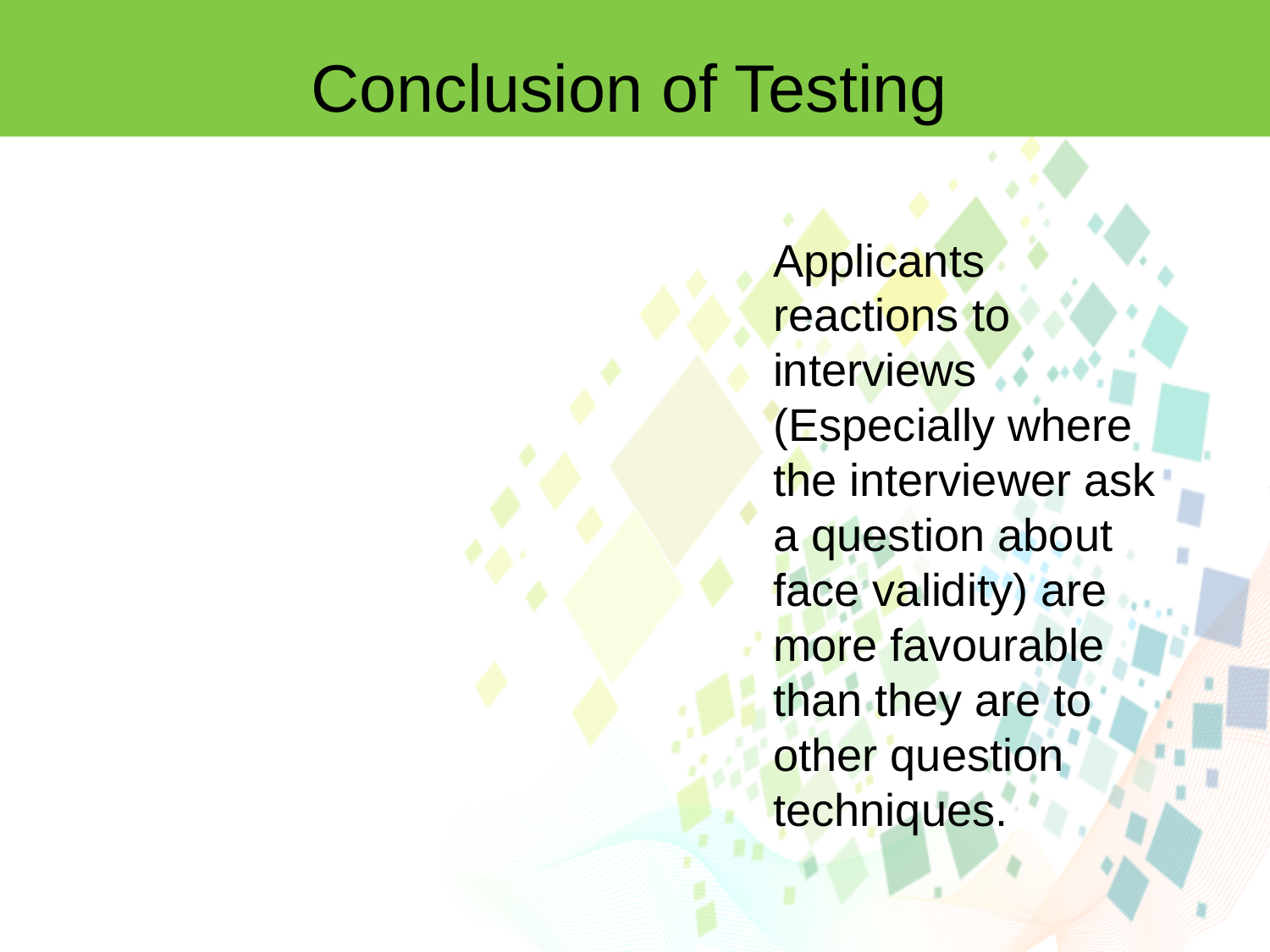

Conclusion of Testing
Applicants reactions to interviews (Especially where the interviewer ask a question about face validity) are more favourable than they are to other question techniques.